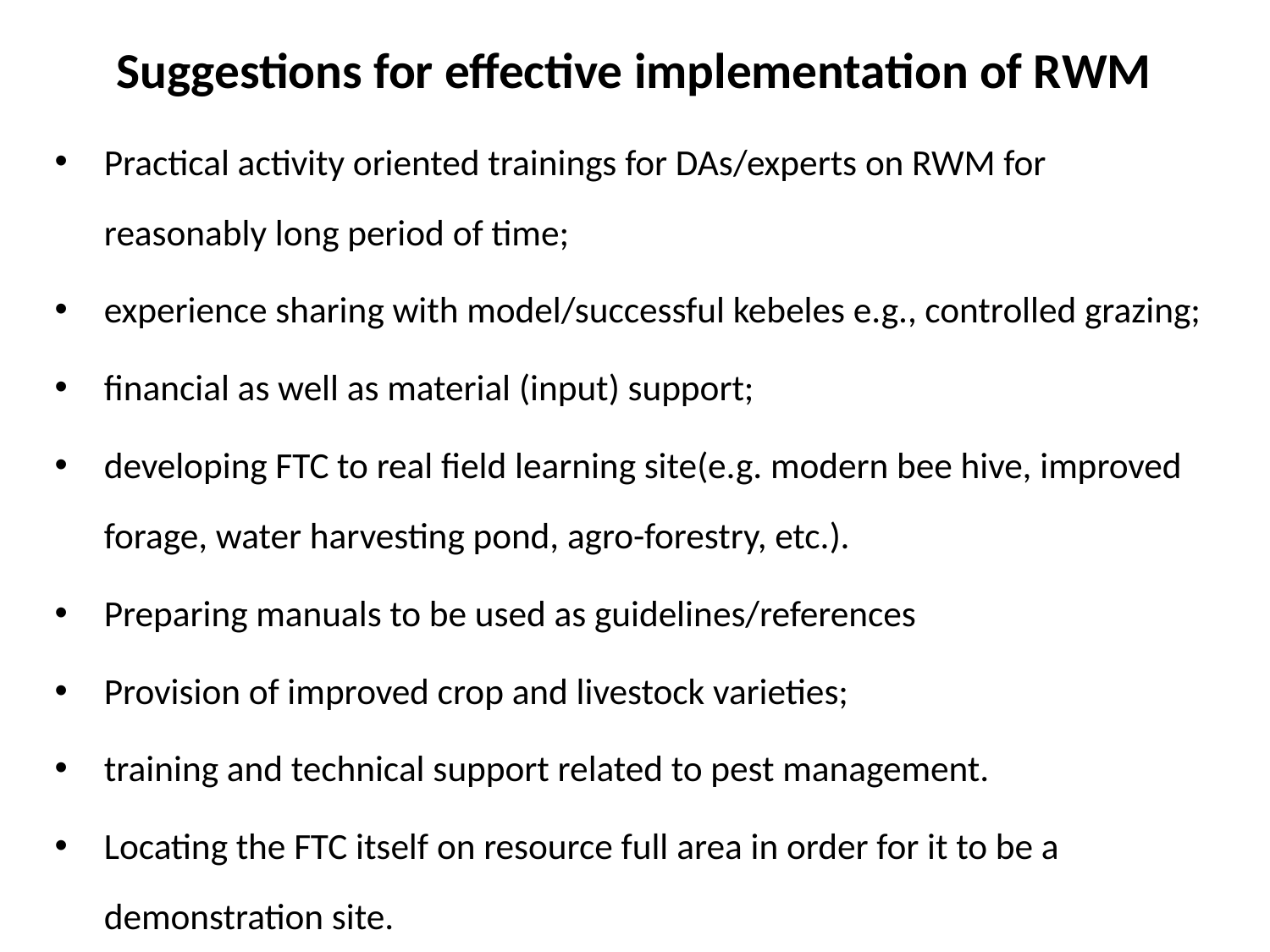

# Suggestions for effective implementation of RWM
Practical activity oriented trainings for DAs/experts on RWM for reasonably long period of time;
experience sharing with model/successful kebeles e.g., controlled grazing;
financial as well as material (input) support;
developing FTC to real field learning site(e.g. modern bee hive, improved forage, water harvesting pond, agro-forestry, etc.).
Preparing manuals to be used as guidelines/references
Provision of improved crop and livestock varieties;
training and technical support related to pest management.
Locating the FTC itself on resource full area in order for it to be a demonstration site.